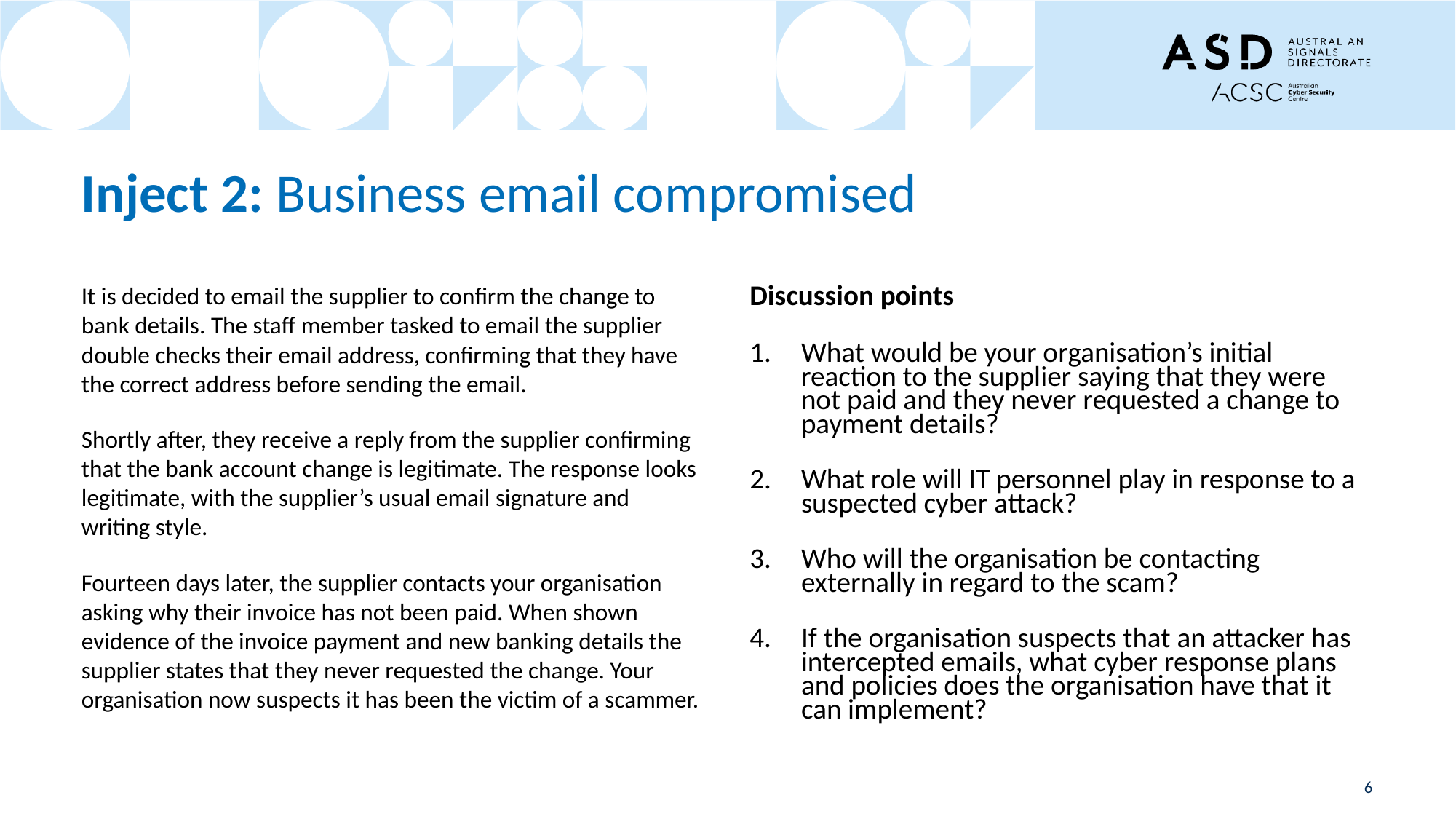

# Inject 2: Business email compromised
It is decided to email the supplier to confirm the change to bank details. The staff member tasked to email the supplier double checks their email address, confirming that they have the correct address before sending the email.
Shortly after, they receive a reply from the supplier confirming that the bank account change is legitimate. The response looks legitimate, with the supplier’s usual email signature and writing style.
Fourteen days later, the supplier contacts your organisation asking why their invoice has not been paid. When shown evidence of the invoice payment and new banking details the supplier states that they never requested the change. Your organisation now suspects it has been the victim of a scammer.
Discussion points
What would be your organisation’s initial reaction to the supplier saying that they were not paid and they never requested a change to payment details?
What role will IT personnel play in response to a suspected cyber attack?
Who will the organisation be contacting externally in regard to the scam?
If the organisation suspects that an attacker has intercepted emails, what cyber response plans and policies does the organisation have that it can implement?
6